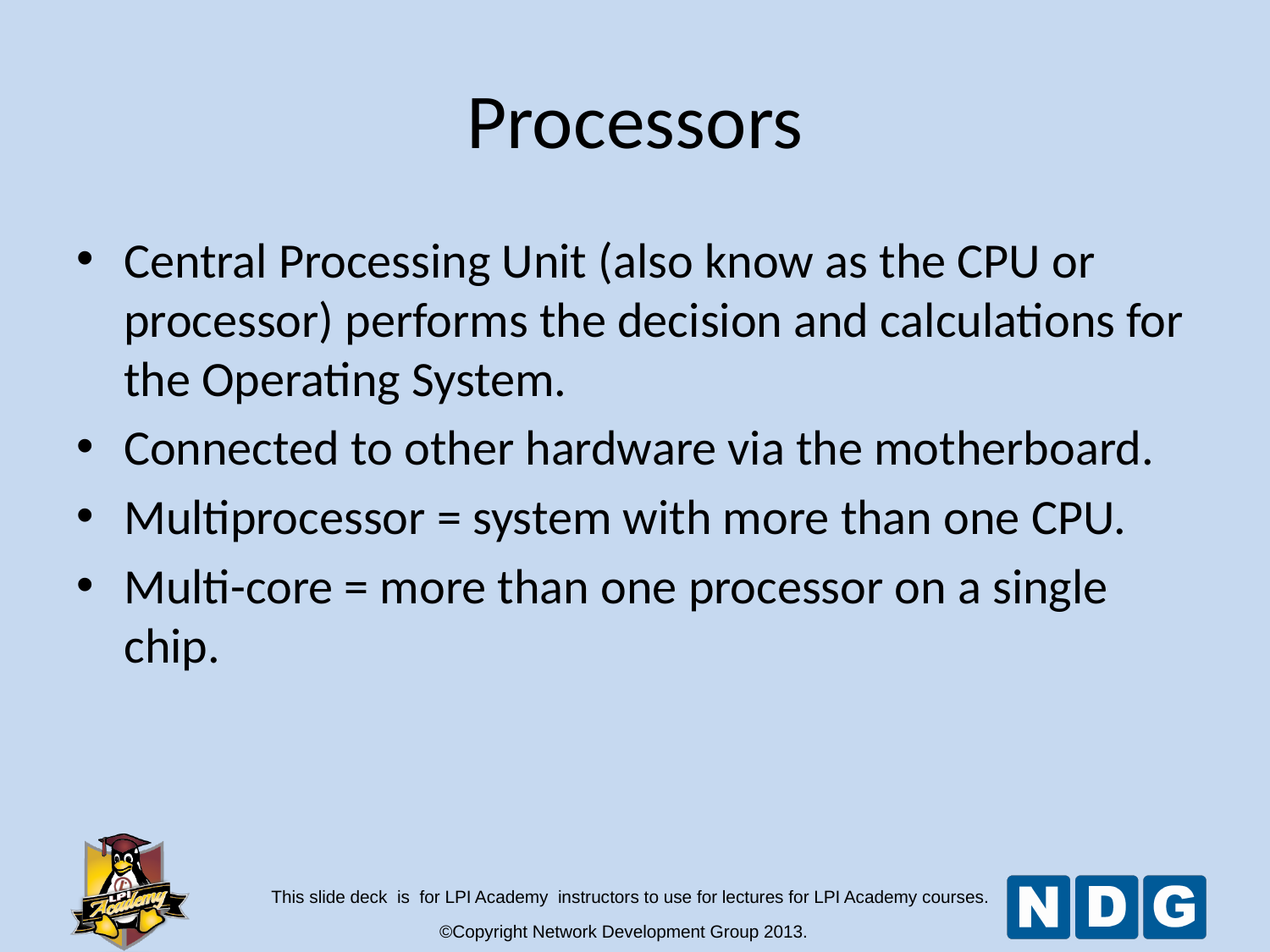

# Processors
Central Processing Unit (also know as the CPU or processor) performs the decision and calculations for the Operating System.
Connected to other hardware via the motherboard.
Multiprocessor = system with more than one CPU.
Multi-core = more than one processor on a single chip.